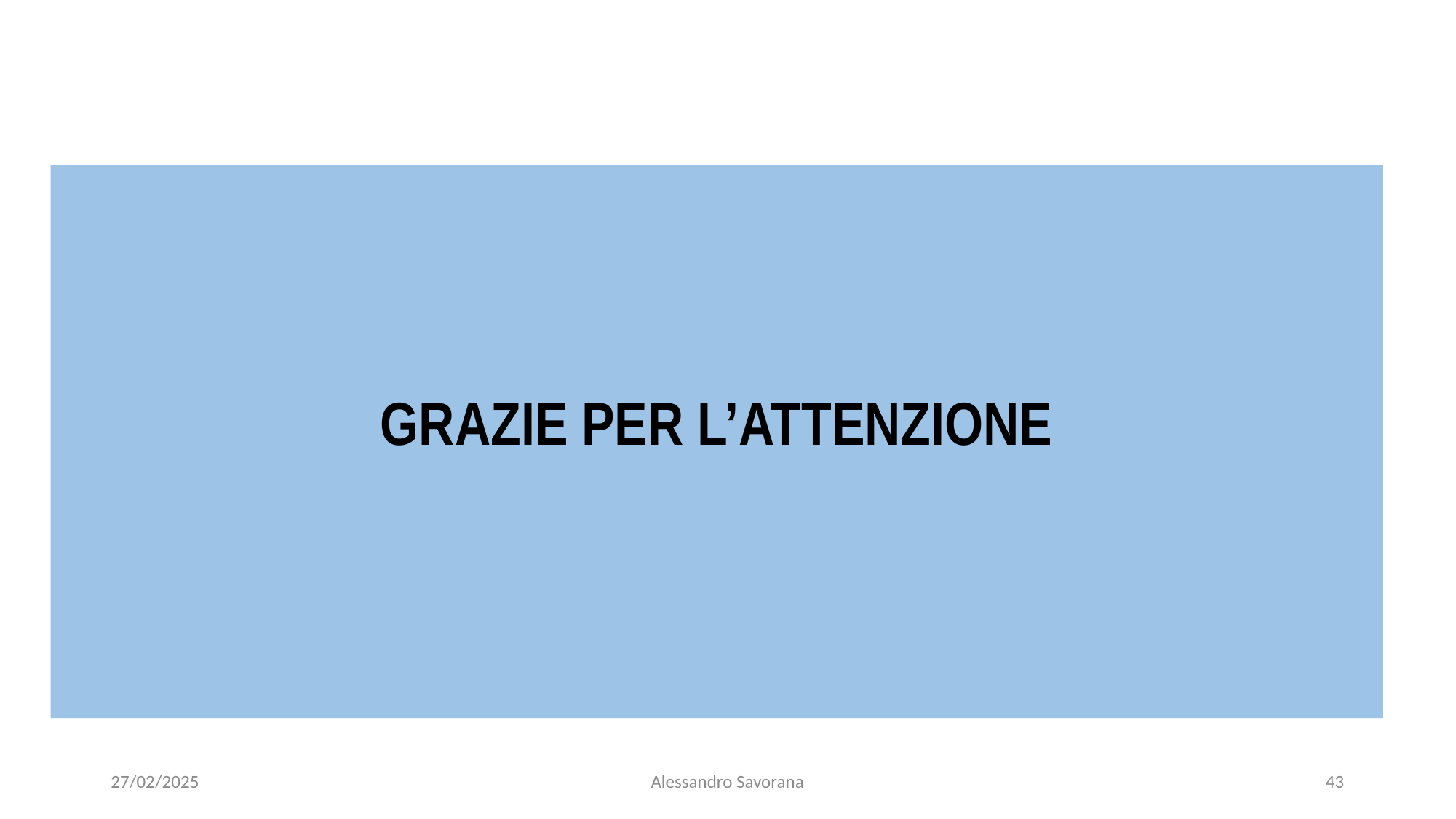

#

GRAZIE PER L’ATTENZIONE

27/02/2025
Alessandro Savorana
43